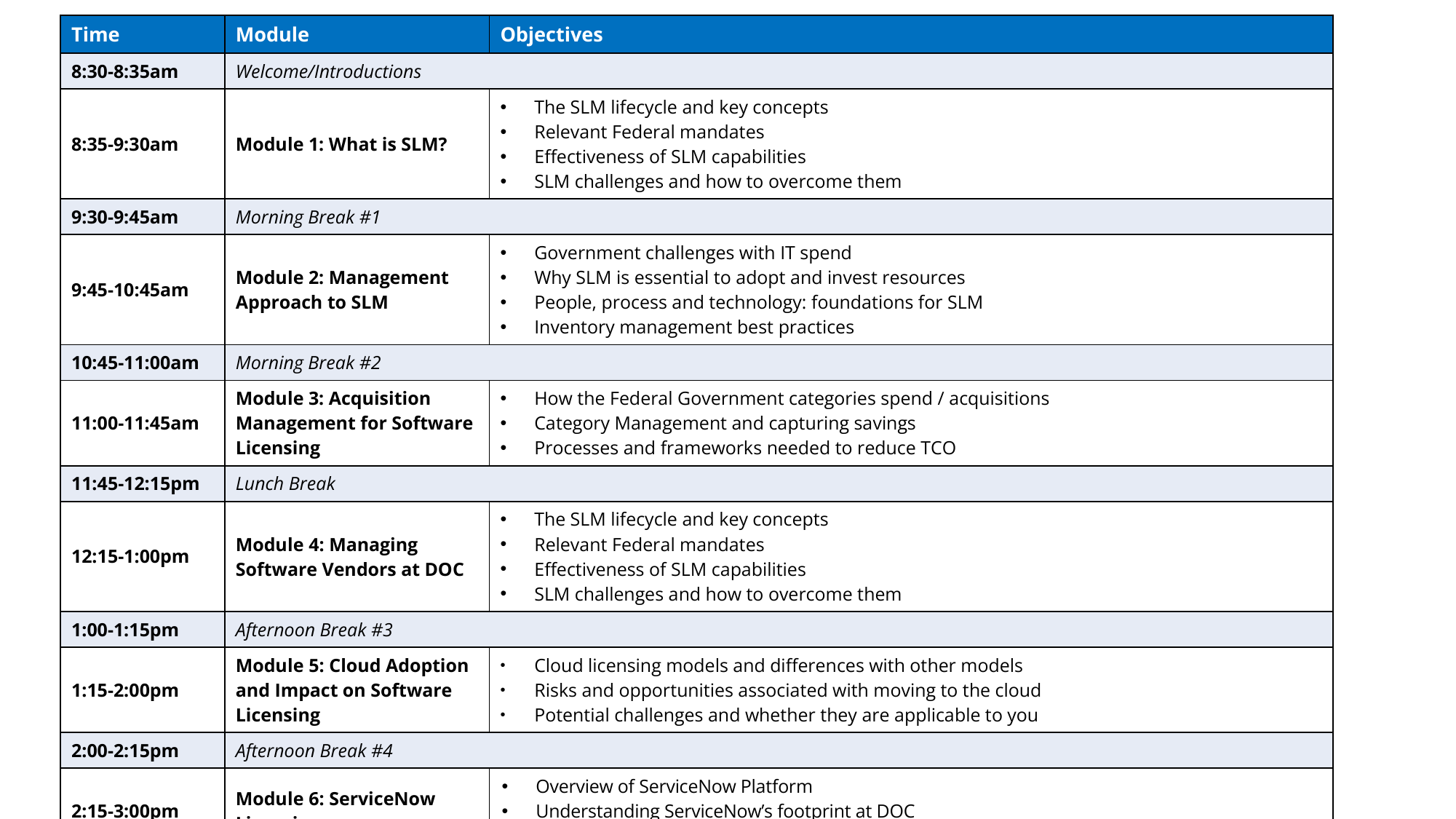

| Time | Module | Objectives |
| --- | --- | --- |
| 8:30-8:35am | Welcome/Introductions |  |
| 8:35-9:30am | Module 1: What is SLM? | The SLM lifecycle and key concepts Relevant Federal mandates Effectiveness of SLM capabilities SLM challenges and how to overcome them |
| 9:30-9:45am | Morning Break #1 |  |
| 9:45-10:45am | Module 2: Management Approach to SLM | Government challenges with IT spend Why SLM is essential to adopt and invest resources People, process and technology: foundations for SLM Inventory management best practices |
| 10:45-11:00am | Morning Break #2 |  |
| 11:00-11:45am | Module 3: Acquisition Management for Software Licensing | How the Federal Government categories spend / acquisitions Category Management and capturing savings Processes and frameworks needed to reduce TCO |
| 11:45-12:15pm | Lunch Break |  |
| 12:15-1:00pm | Module 4: Managing Software Vendors at DOC | The SLM lifecycle and key concepts Relevant Federal mandates Effectiveness of SLM capabilities SLM challenges and how to overcome them |
| 1:00-1:15pm | Afternoon Break #3 |  |
| 1:15-2:00pm | Module 5: Cloud Adoption and Impact on Software Licensing | Cloud licensing models and differences with other models Risks and opportunities associated with moving to the cloud Potential challenges and whether they are applicable to you |
| 2:00-2:15pm | Afternoon Break #4 |  |
| 2:15-3:00pm | Module 6: ServiceNow Licensing | Overview of ServiceNow Platform Understanding ServiceNow’s footprint at DOC Understand the types of users that interact with ServiceNow |
| 3:00-3:30pm | Wrap-Up/Conclusion/Answer Questions |  |